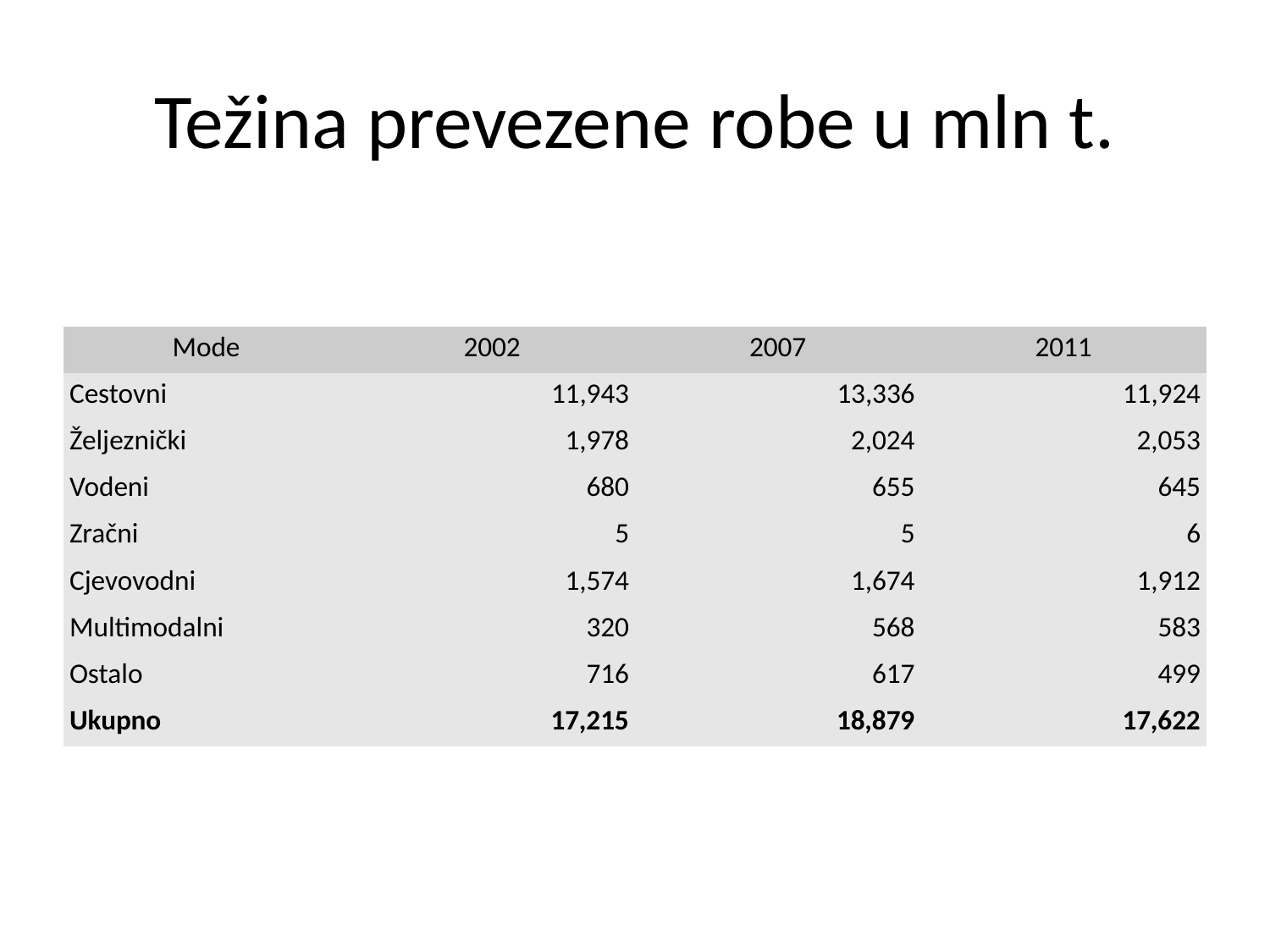

# Težina prevezene robe u mln t.
| Mode | 2002 | 2007 | 2011 |
| --- | --- | --- | --- |
| Cestovni | 11,943 | 13,336 | 11,924 |
| Željeznički | 1,978 | 2,024 | 2,053 |
| Vodeni | 680 | 655 | 645 |
| Zračni | 5 | 5 | 6 |
| Cjevovodni | 1,574 | 1,674 | 1,912 |
| Multimodalni | 320 | 568 | 583 |
| Ostalo | 716 | 617 | 499 |
| Ukupno | 17,215 | 18,879 | 17,622 |